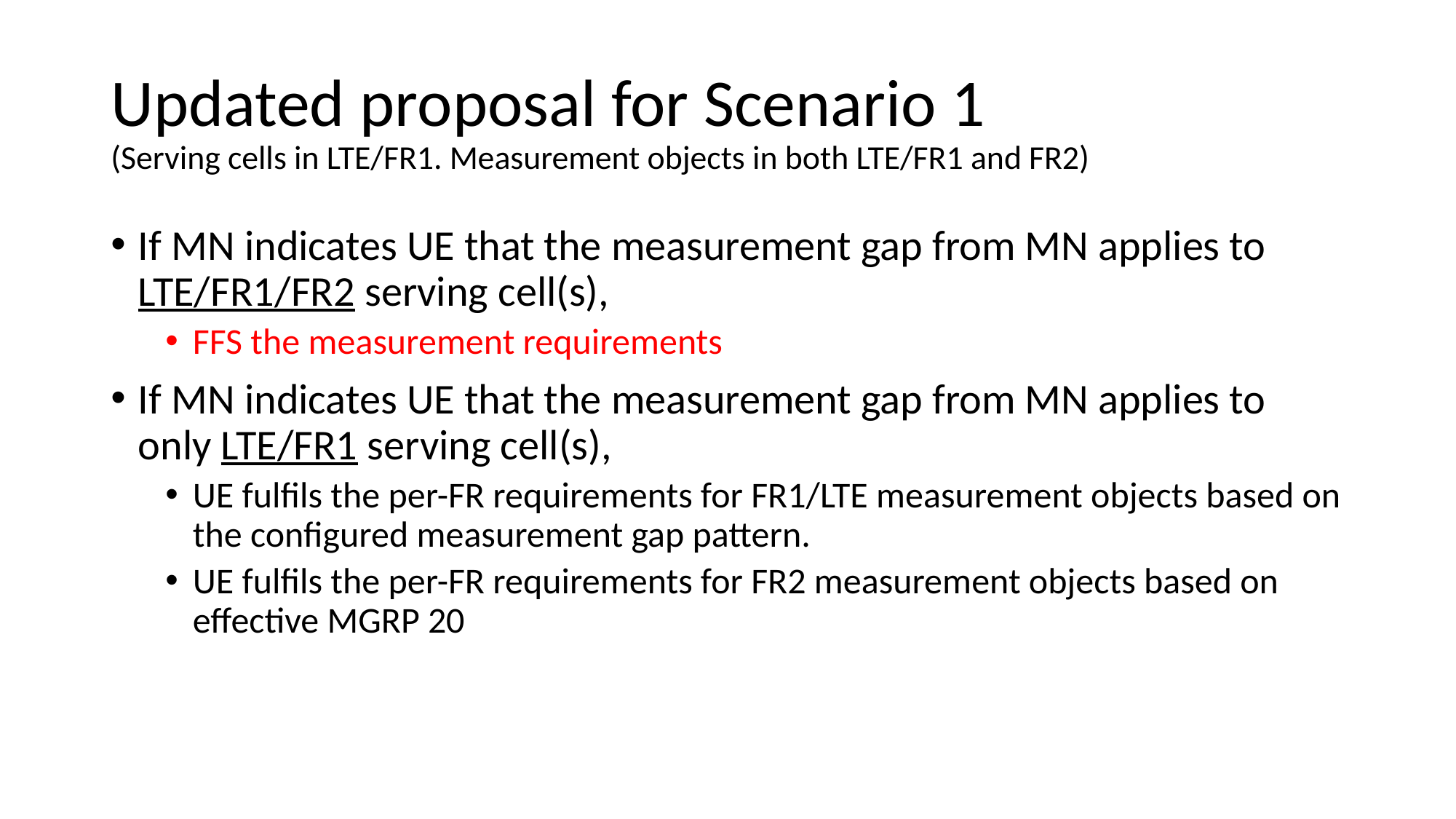

# Updated proposal for Scenario 1 (Serving cells in LTE/FR1. Measurement objects in both LTE/FR1 and FR2)
If MN indicates UE that the measurement gap from MN applies to LTE/FR1/FR2 serving cell(s),
FFS the measurement requirements
If MN indicates UE that the measurement gap from MN applies to only LTE/FR1 serving cell(s),
UE fulfils the per-FR requirements for FR1/LTE measurement objects based on the configured measurement gap pattern.
UE fulfils the per-FR requirements for FR2 measurement objects based on effective MGRP 20